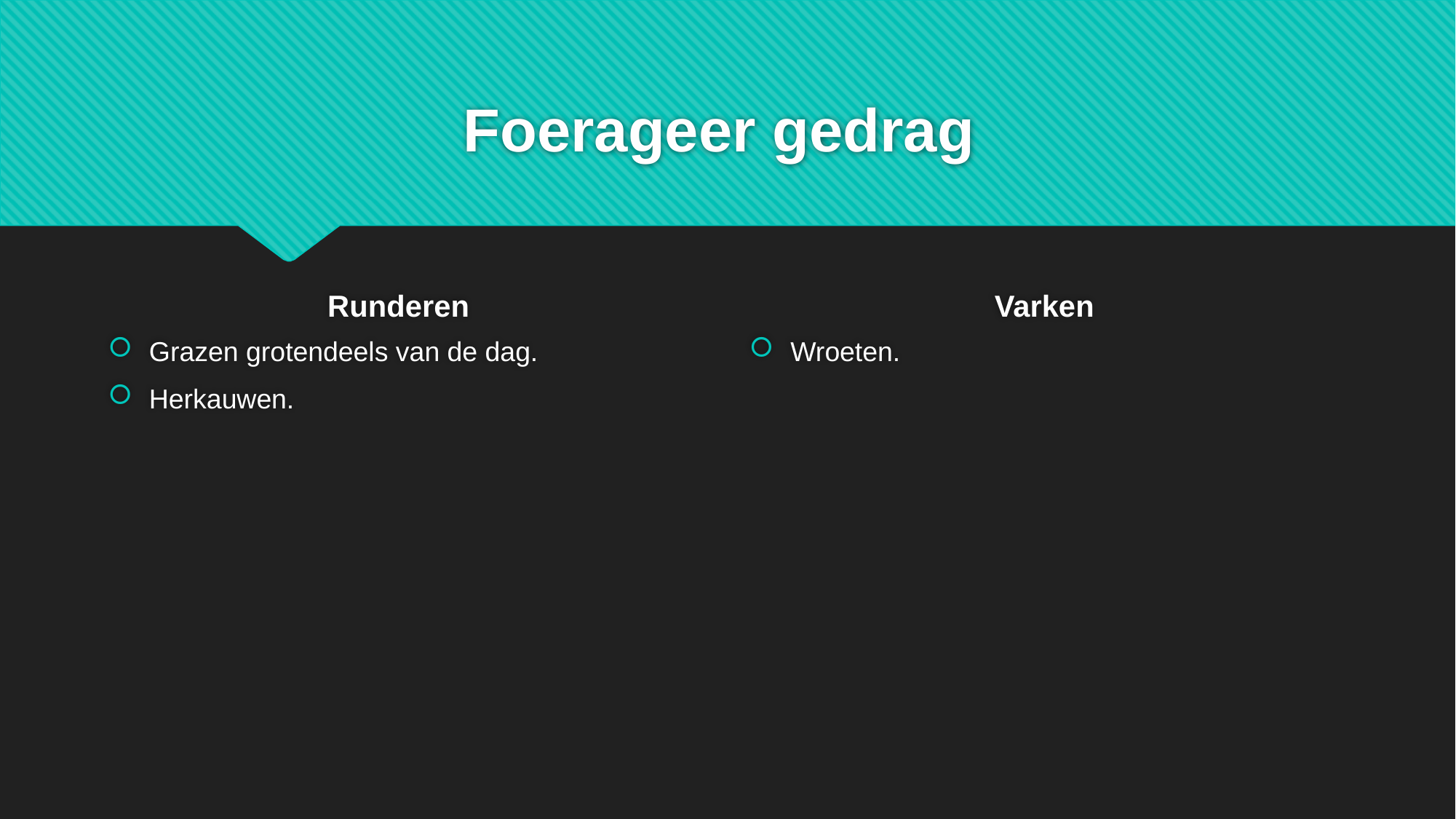

# Foerageer gedrag
Runderen
Varken
Grazen grotendeels van de dag.
Herkauwen.
Wroeten.